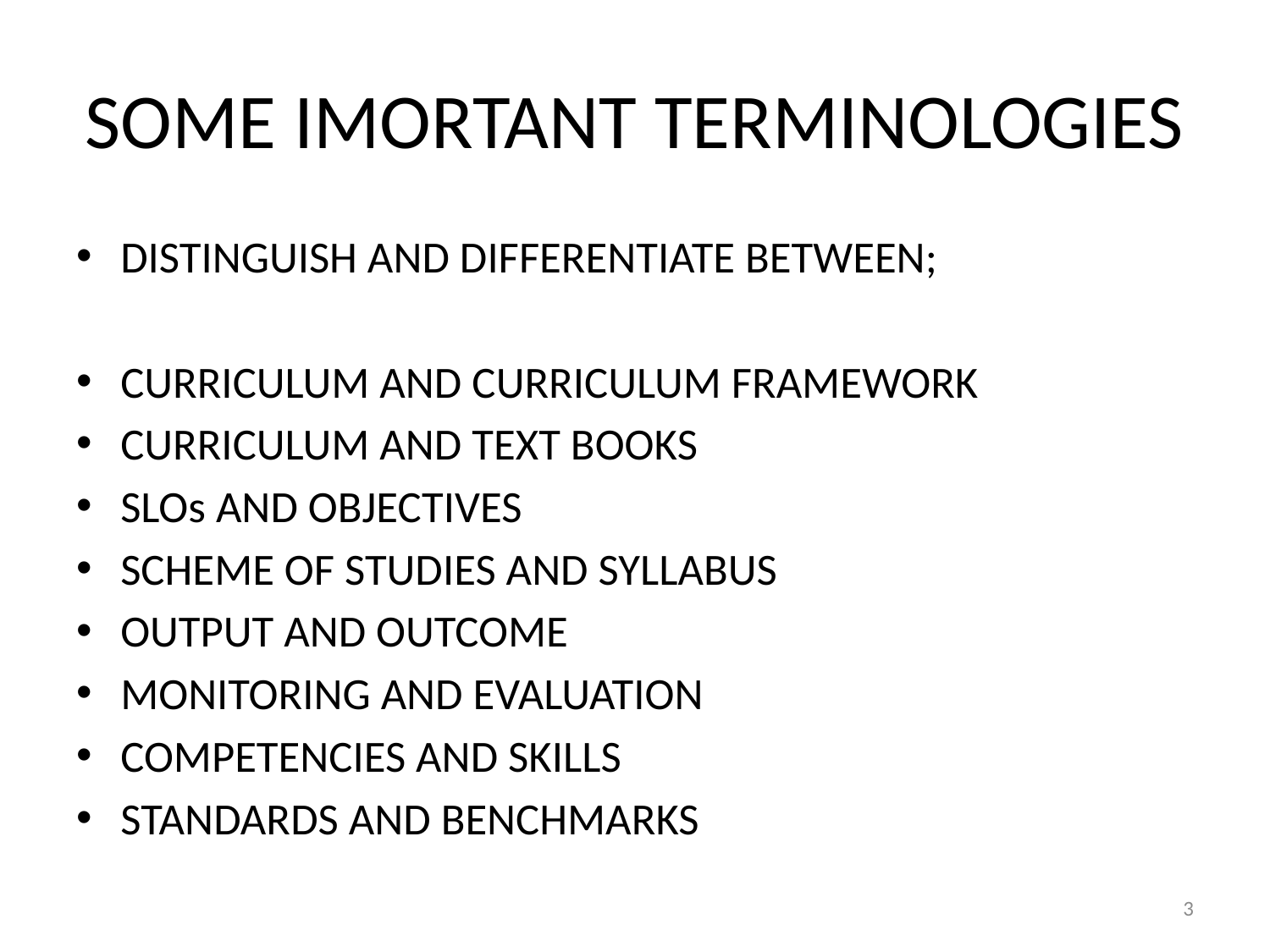

# SOME IMORTANT TERMINOLOGIES
DISTINGUISH AND DIFFERENTIATE BETWEEN;

CURRICULUM AND CURRICULUM FRAMEWORK
CURRICULUM AND TEXT BOOKS
SLOs AND OBJECTIVES
SCHEME OF STUDIES AND SYLLABUS
OUTPUT AND OUTCOME
MONITORING AND EVALUATION
COMPETENCIES AND SKILLS
STANDARDS AND BENCHMARKS
3